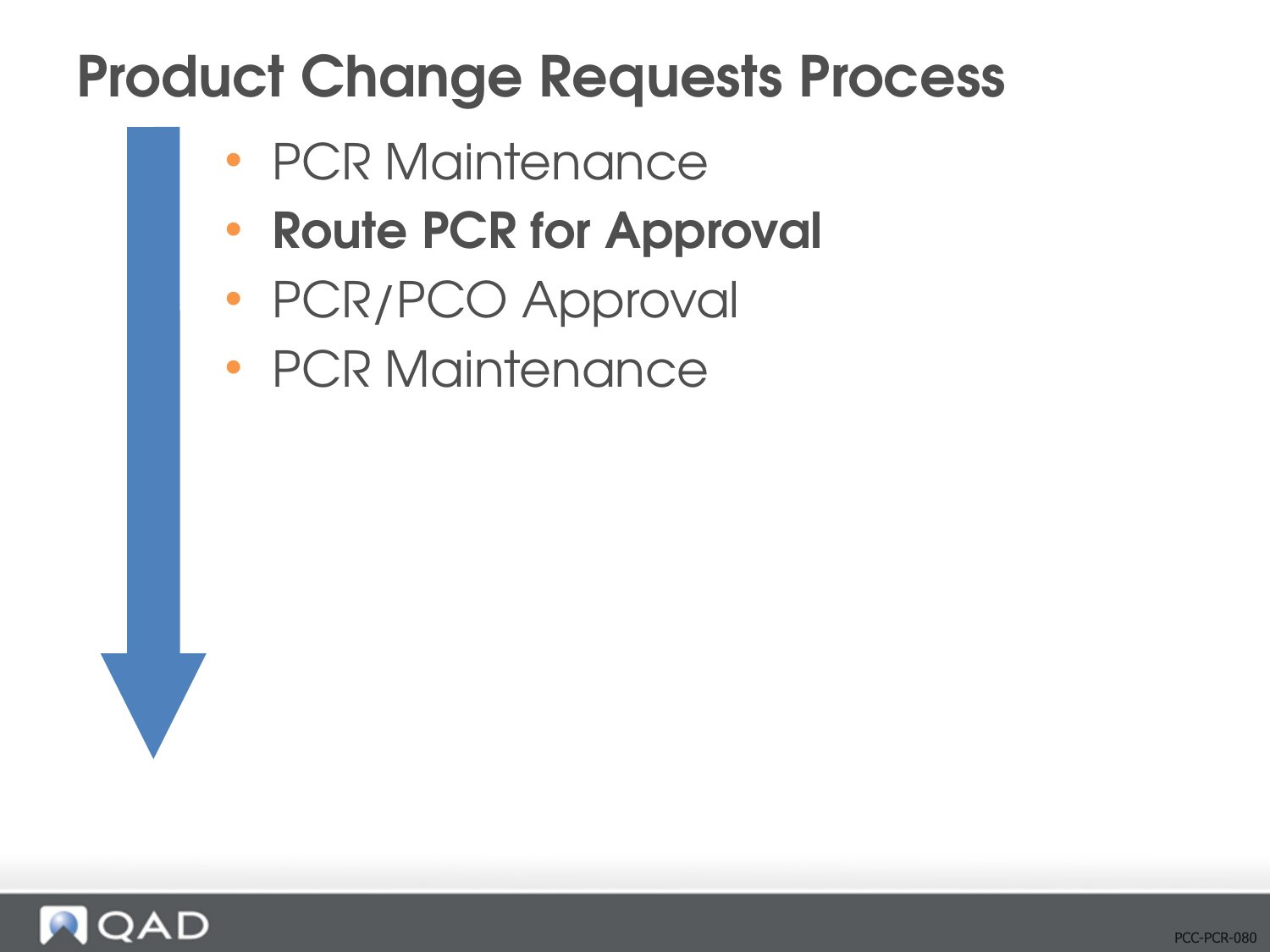

# Product Change Requests Process
PCR Maintenance
Route PCR for Approval
PCR/PCO Approval
PCR Maintenance

PCC-PCR-080